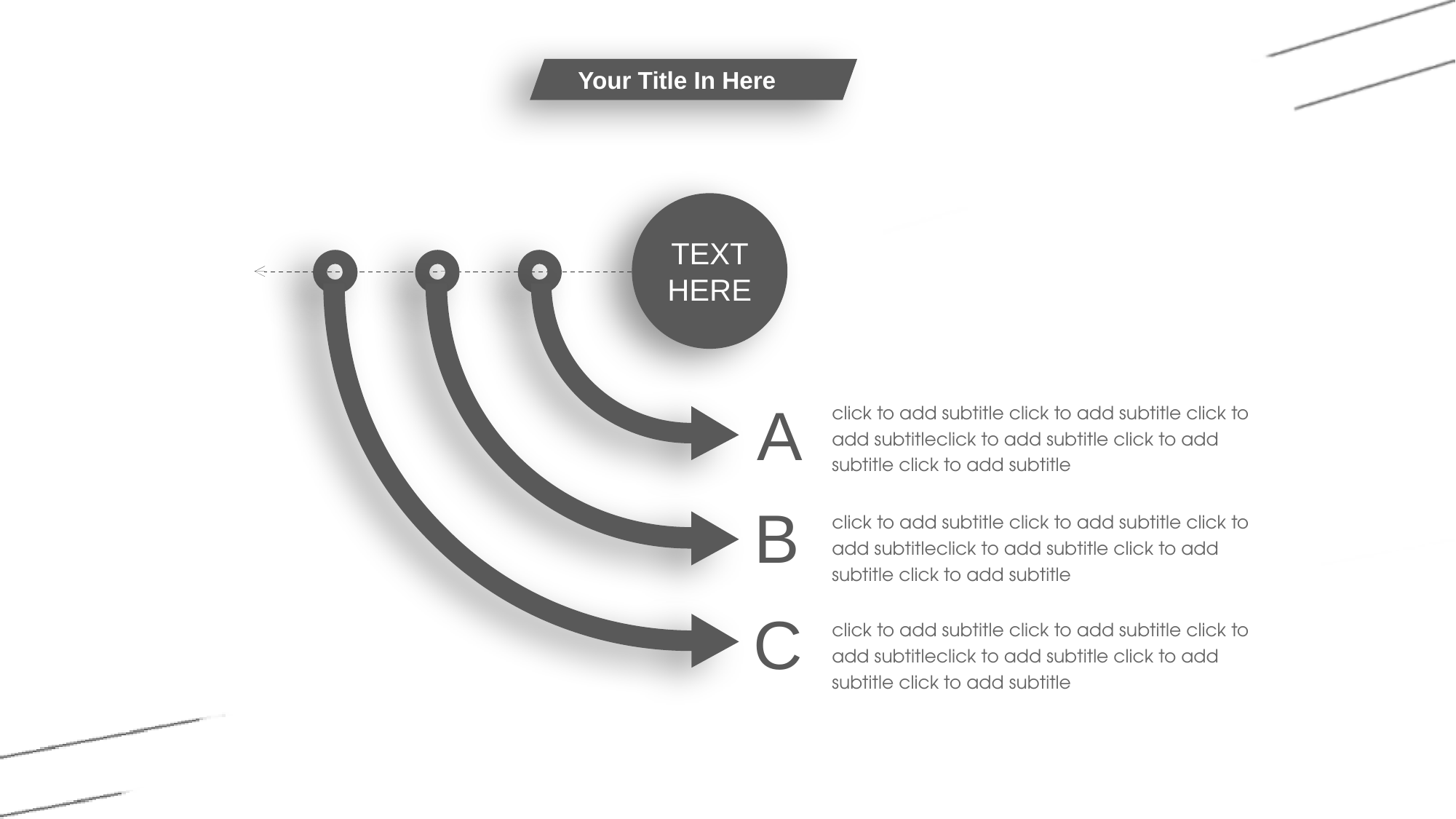

TEXT HERE

A
click to add subtitle click to add subtitle click to add subtitleclick to add subtitle click to add subtitle click to add subtitle

B
click to add subtitle click to add subtitle click to add subtitleclick to add subtitle click to add subtitle click to add subtitle

C
click to add subtitle click to add subtitle click to add subtitleclick to add subtitle click to add subtitle click to add subtitle